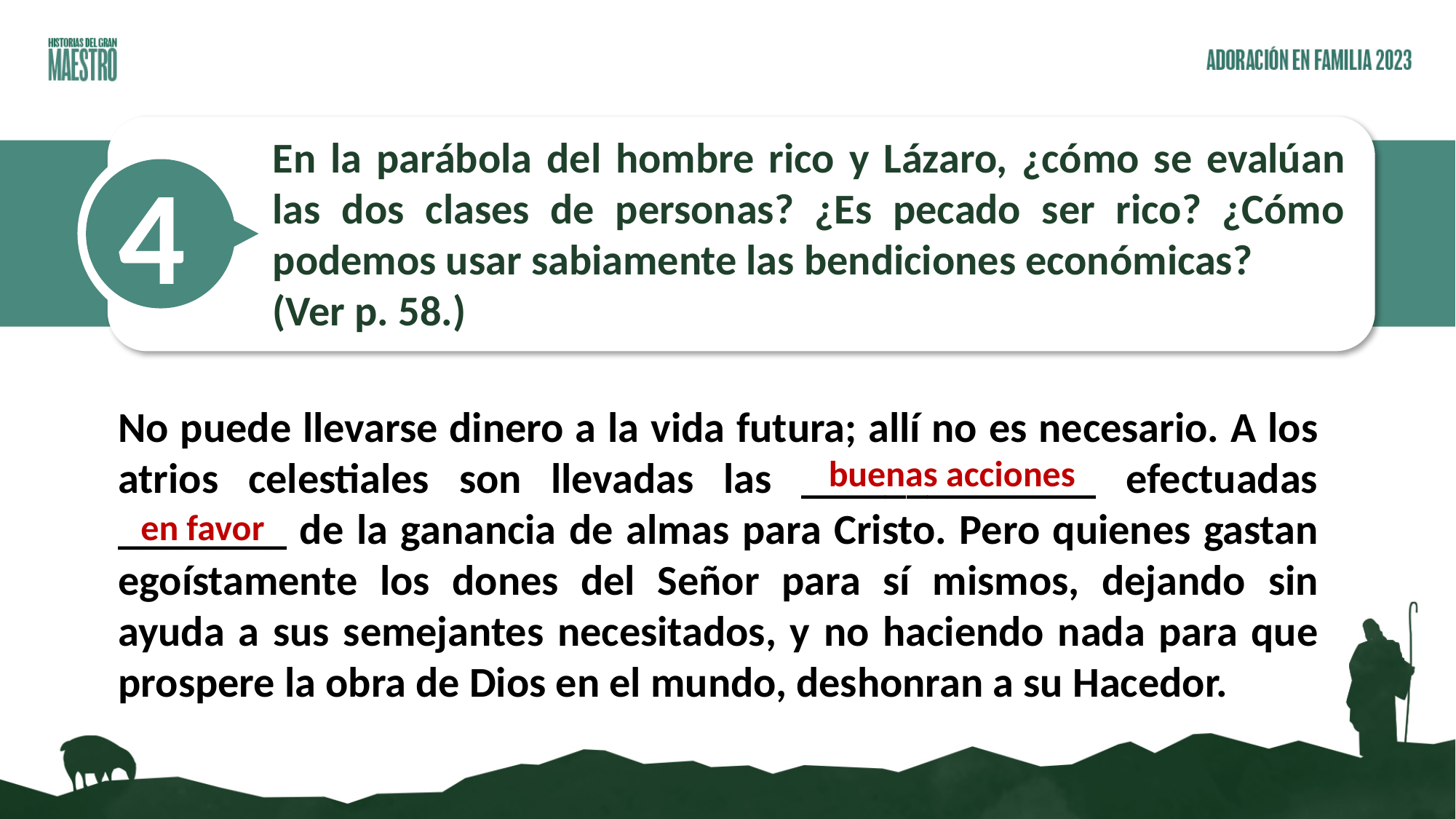

En la parábola del hombre rico y Lázaro, ¿cómo se evalúan las dos clases de personas? ¿Es pecado ser rico? ¿Cómo podemos usar sabiamente las bendiciones económicas?
(Ver p. 58.)
4
No puede llevarse dinero a la vida futura; allí no es necesario. A los atrios celestiales son llevadas las ______________ efectuadas ________ de la ganancia de almas para Cristo. Pero quienes gastan egoístamente los dones del Señor para sí mismos, dejando sin ayuda a sus semejantes necesitados, y no haciendo nada para que prospere la obra de Dios en el mundo, deshonran a su Hacedor.
buenas acciones
en favor